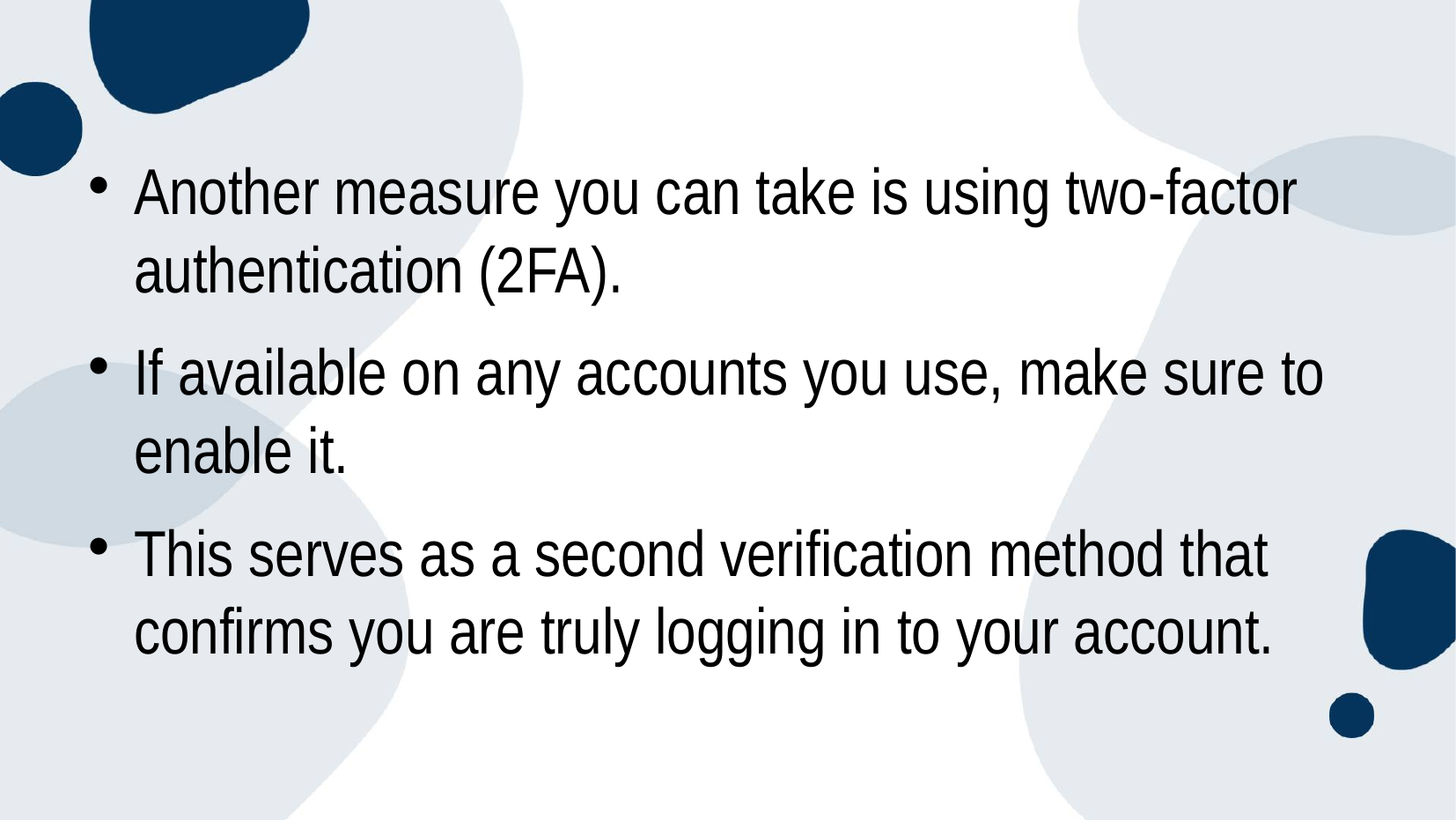

#
Another measure you can take is using two-factor authentication (2FA).
If available on any accounts you use, make sure to enable it.
This serves as a second verification method that confirms you are truly logging in to your account.